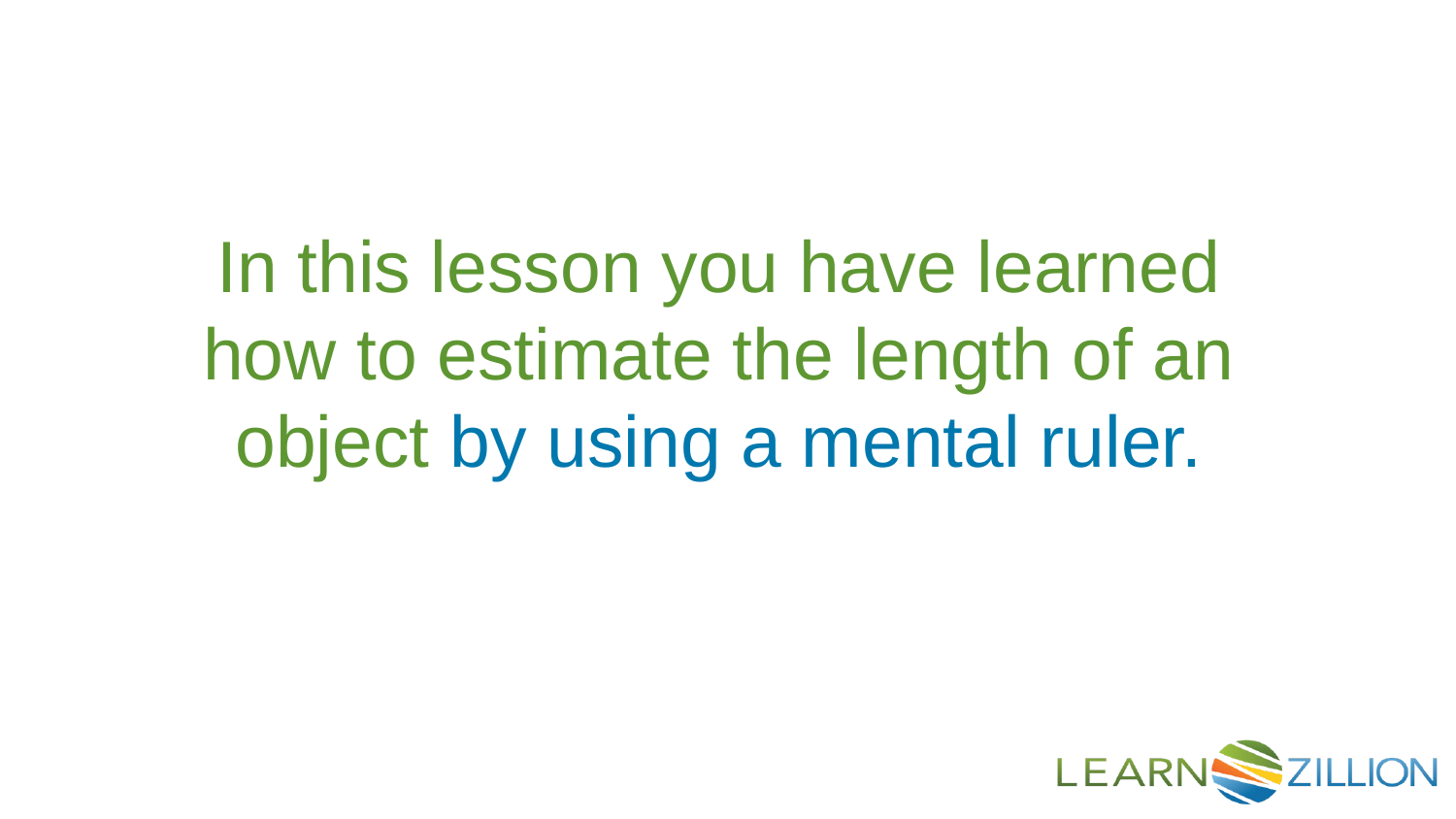

In this lesson you have learned how to estimate the length of an object by using a mental ruler.